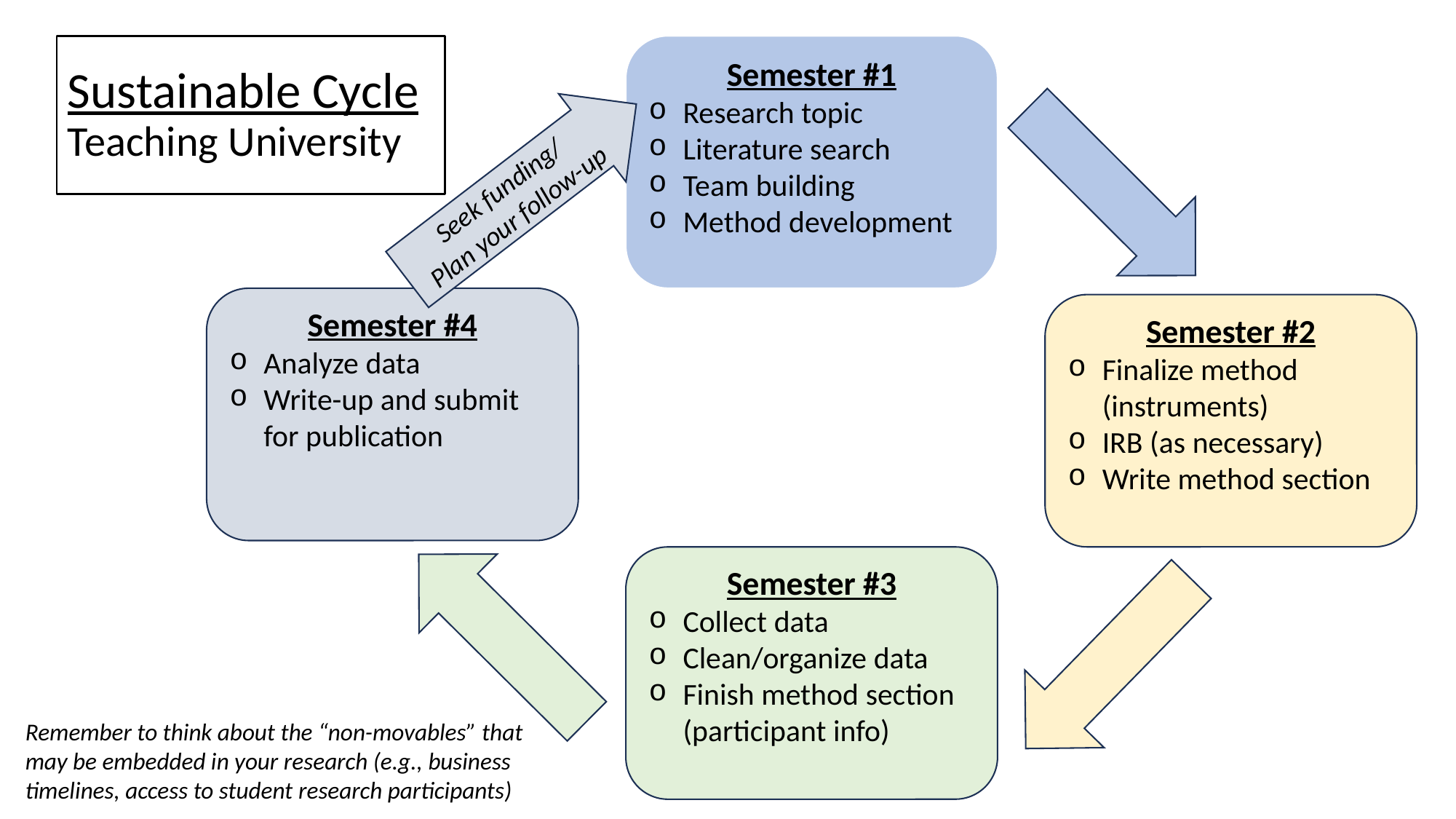

# Sustainable Cycle Teaching University
Semester #1
Research topic
Literature search
Team building
Method development

Seek funding/
Plan your follow-up

Semester #4
Analyze data
Write-up and submit for publication

Semester #2
Finalize method (instruments)
IRB (as necessary)
Write method section

Semester #3
Collect data
Clean/organize data
Finish method section (participant info)

Remember to think about the “non-movables” that may be embedded in your research (e.g., business timelines, access to student research participants)